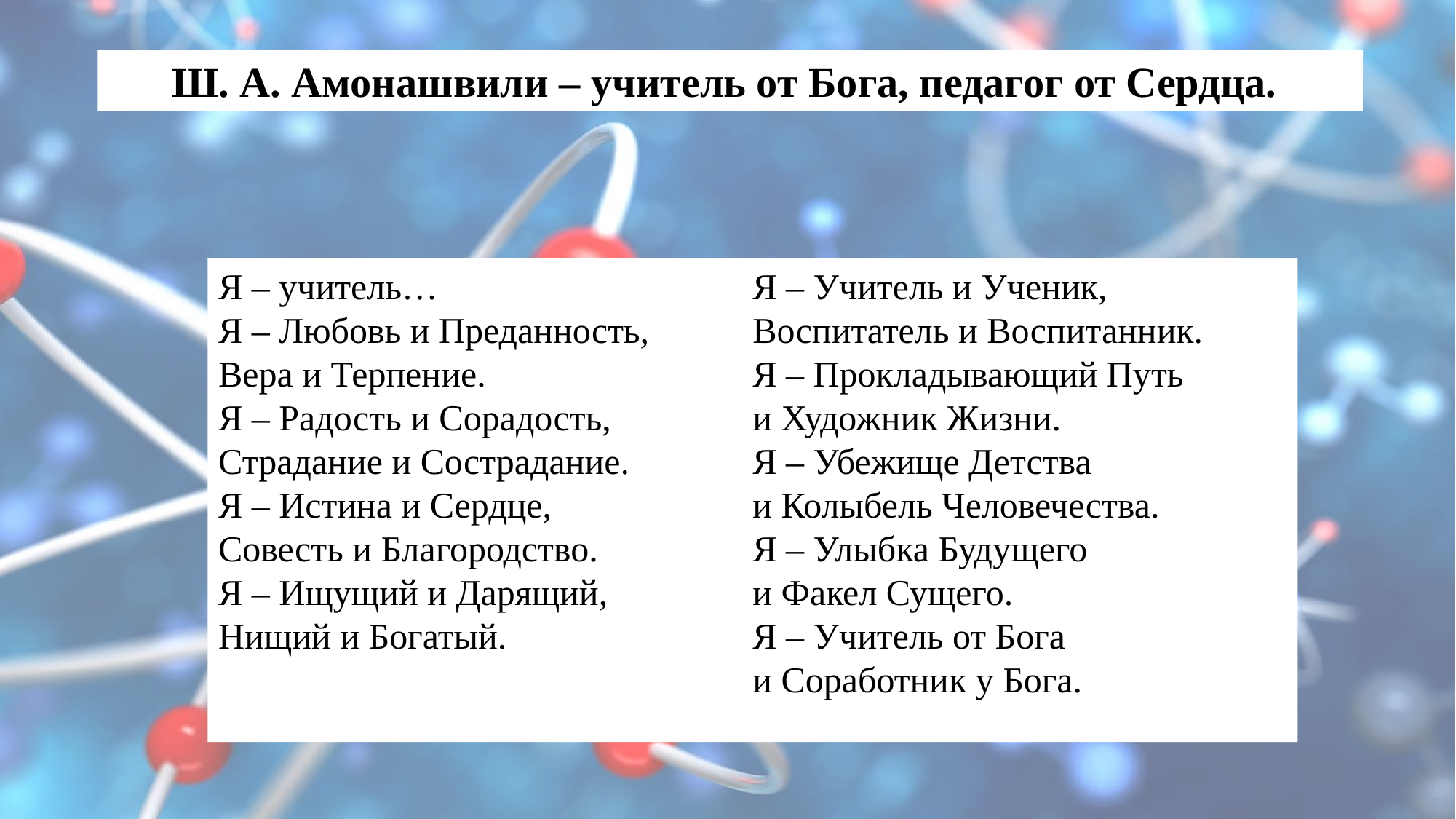

Ш. А. Амонашвили – учитель от Бога, педагог от Сердца.
Я – учитель…
Я – Любовь и Преданность,
Вера и Терпение.
Я – Радость и Сорадость,
Страдание и Сострадание.
Я – Истина и Сердце,
Совесть и Благородство.
Я – Ищущий и Дарящий,
Нищий и Богатый.

Я – Учитель и Ученик,
Воспитатель и Воспитанник.
Я – Прокладывающий Путь
и Художник Жизни.
Я – Убежище Детства
и Колыбель Человечества.
Я – Улыбка Будущего
и Факел Сущего.
Я – Учитель от Бога
и Соработник у Бога.